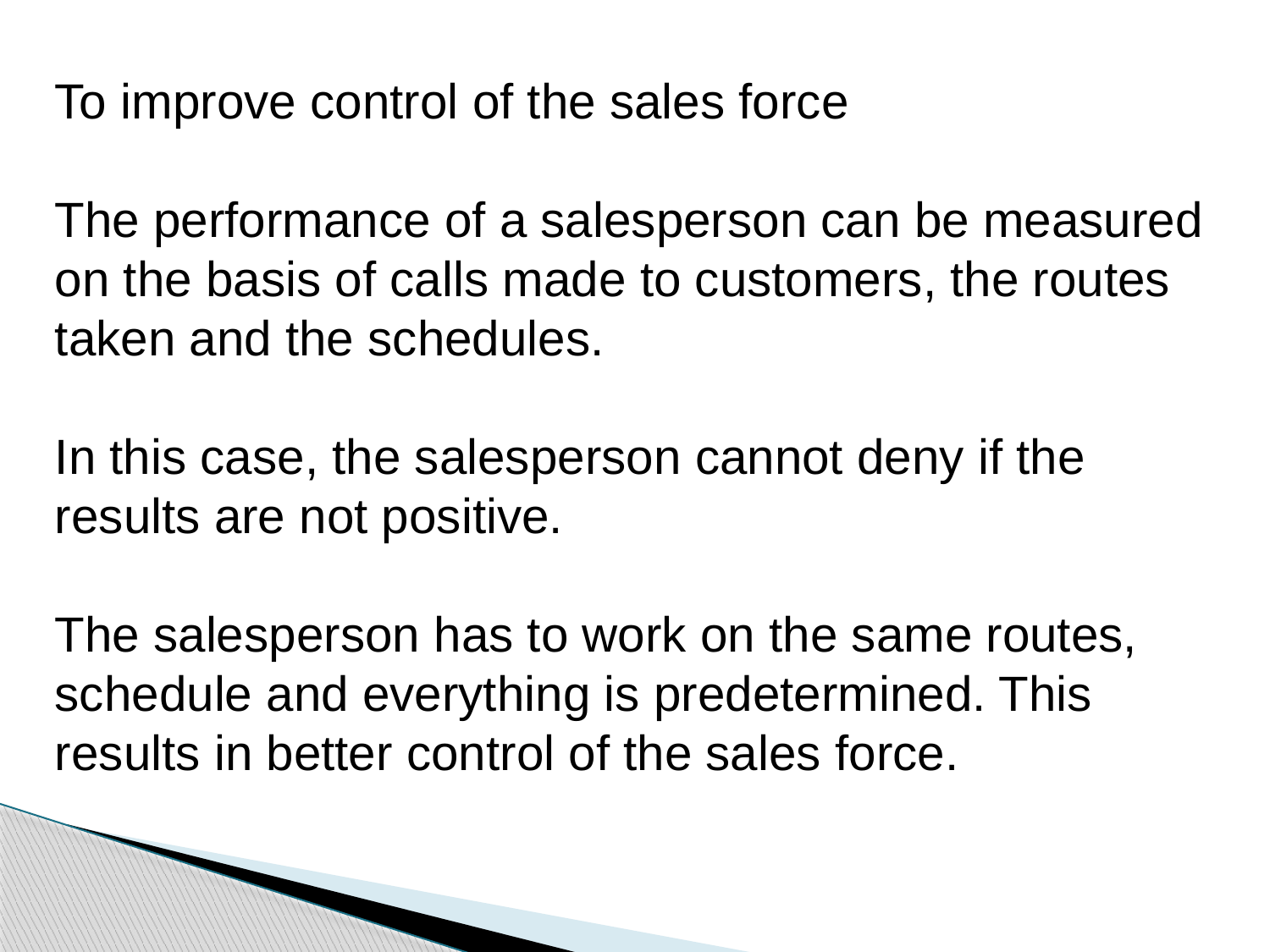

To improve control of the sales force

The performance of a salesperson can be measured on the basis of calls made to customers, the routes taken and the schedules.

In this case, the salesperson cannot deny if the results are not positive.

The salesperson has to work on the same routes, schedule and everything is predetermined. This results in better control of the sales force.